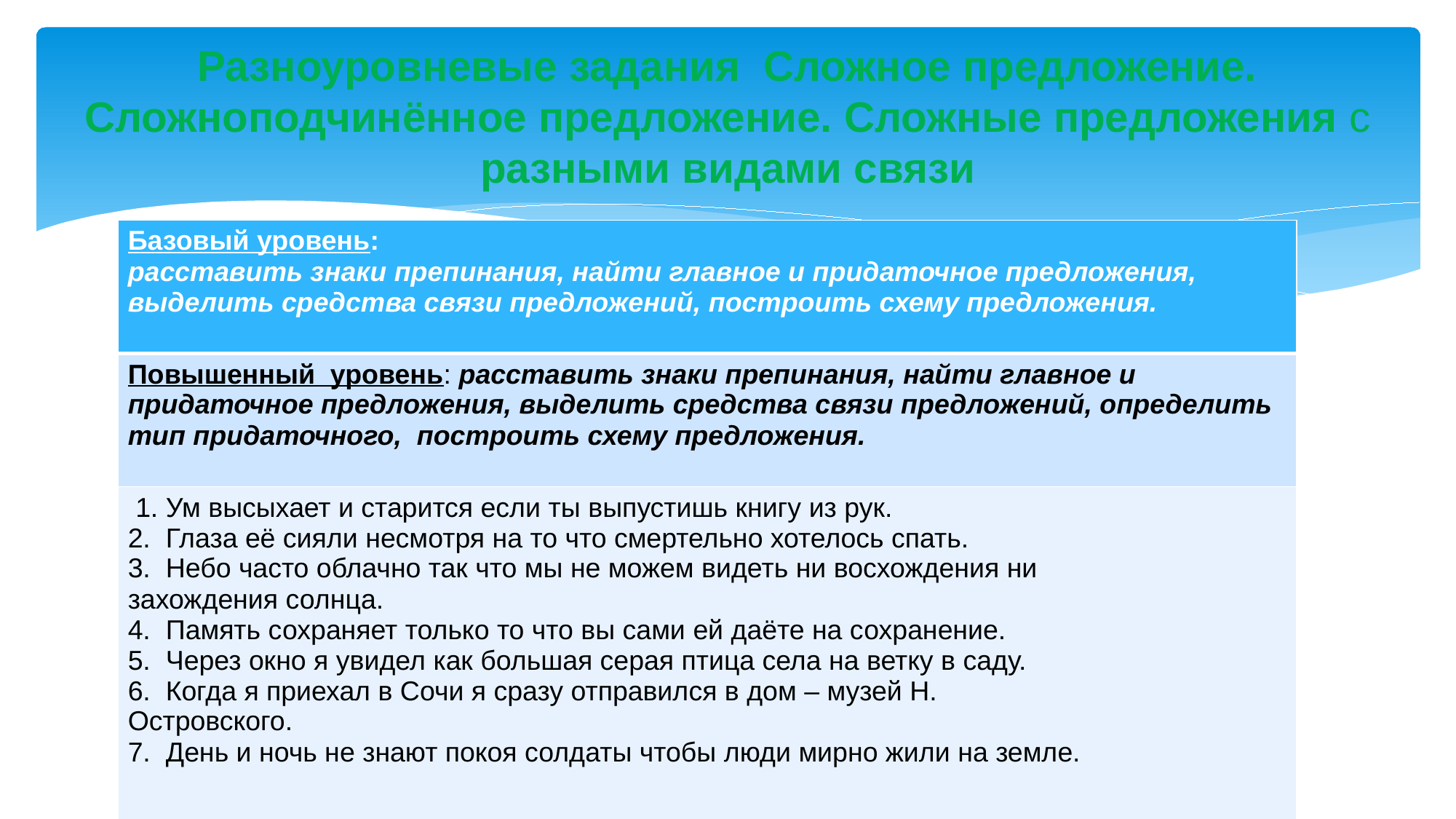

# Разноуровневые задания  Сложное предложение. Сложноподчинённое предложение. Сложные предложения с разными видами связи
| Базовый уровень: расставить знаки препинания, найти главное и придаточное предложения, выделить средства связи предложений, построить схему предложения. |
| --- |
| Повышенный уровень: расставить знаки препинания, найти главное и придаточное предложения, выделить средства связи предложений, определить тип придаточного, построить схему предложения. |
| 1. Ум высыхает и старится если ты выпустишь книгу из рук. 2. Глаза её сияли несмотря на то что смертельно хотелось спать. 3. Небо часто облачно так что мы не можем видеть ни восхождения ни захождения солнца. 4. Память сохраняет только то что вы сами ей даёте на сохранение. 5. Через окно я увидел как большая серая птица села на ветку в саду. 6. Когда я приехал в Сочи я сразу отправился в дом – музей Н. Островского. 7. День и ночь не знают покоя солдаты чтобы люди мирно жили на земле. |